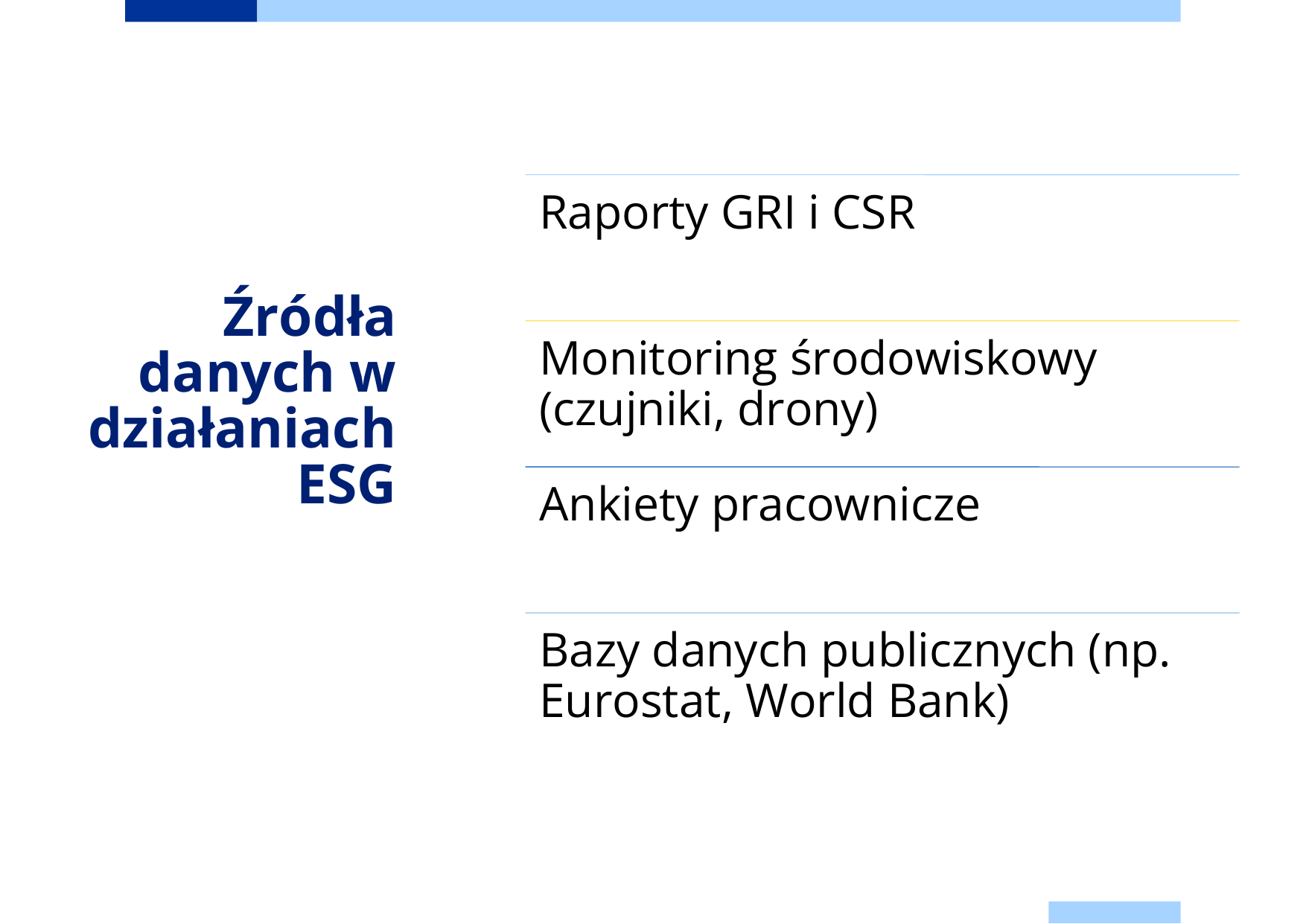

Raporty GRI i CSR
Monitoring środowiskowy (czujniki, drony)
Ankiety pracownicze
Bazy danych publicznych (np. Eurostat, World Bank)
# Źródła danych w działaniach ESG